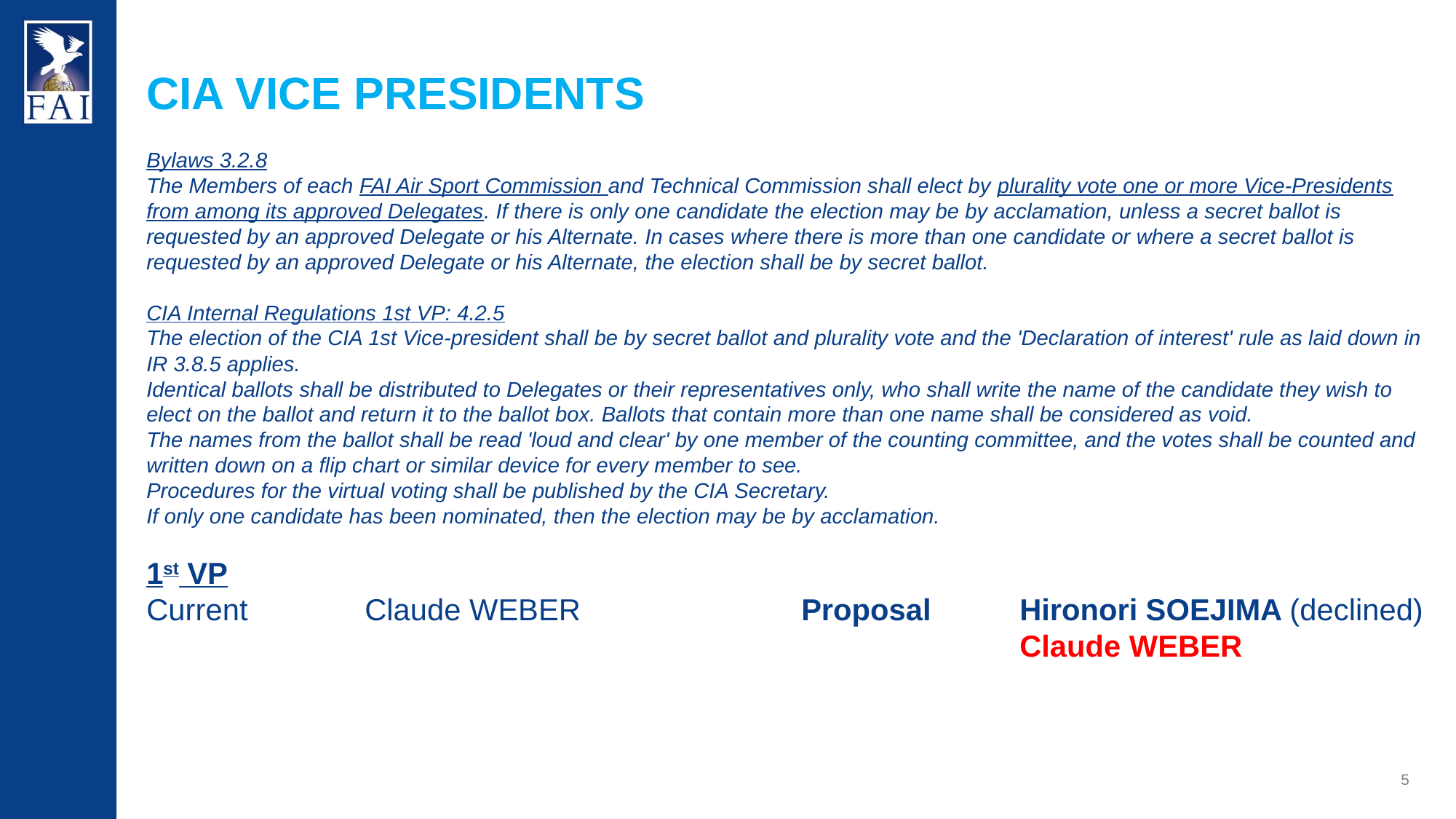

CIA Vice Presidents
Bylaws 3.2.8
The Members of each FAI Air Sport Commission and Technical Commission shall elect by plurality vote one or more Vice-Presidents from among its approved Delegates. If there is only one candidate the election may be by acclamation, unless a secret ballot is requested by an approved Delegate or his Alternate. In cases where there is more than one candidate or where a secret ballot is requested by an approved Delegate or his Alternate, the election shall be by secret ballot.

CIA Internal Regulations 1st VP: 4.2.5
The election of the CIA 1st Vice-president shall be by secret ballot and plurality vote and the 'Declaration of interest' rule as laid down in IR 3.8.5 applies.
Identical ballots shall be distributed to Delegates or their representatives only, who shall write the name of the candidate they wish to elect on the ballot and return it to the ballot box. Ballots that contain more than one name shall be considered as void.
The names from the ballot shall be read 'loud and clear' by one member of the counting committee, and the votes shall be counted and written down on a flip chart or similar device for every member to see.
Procedures for the virtual voting shall be published by the CIA Secretary.
If only one candidate has been nominated, then the election may be by acclamation.

1st VP
Current		Claude WEBER			Proposal	Hironori SOEJIMA (declined)
								Claude WEBER